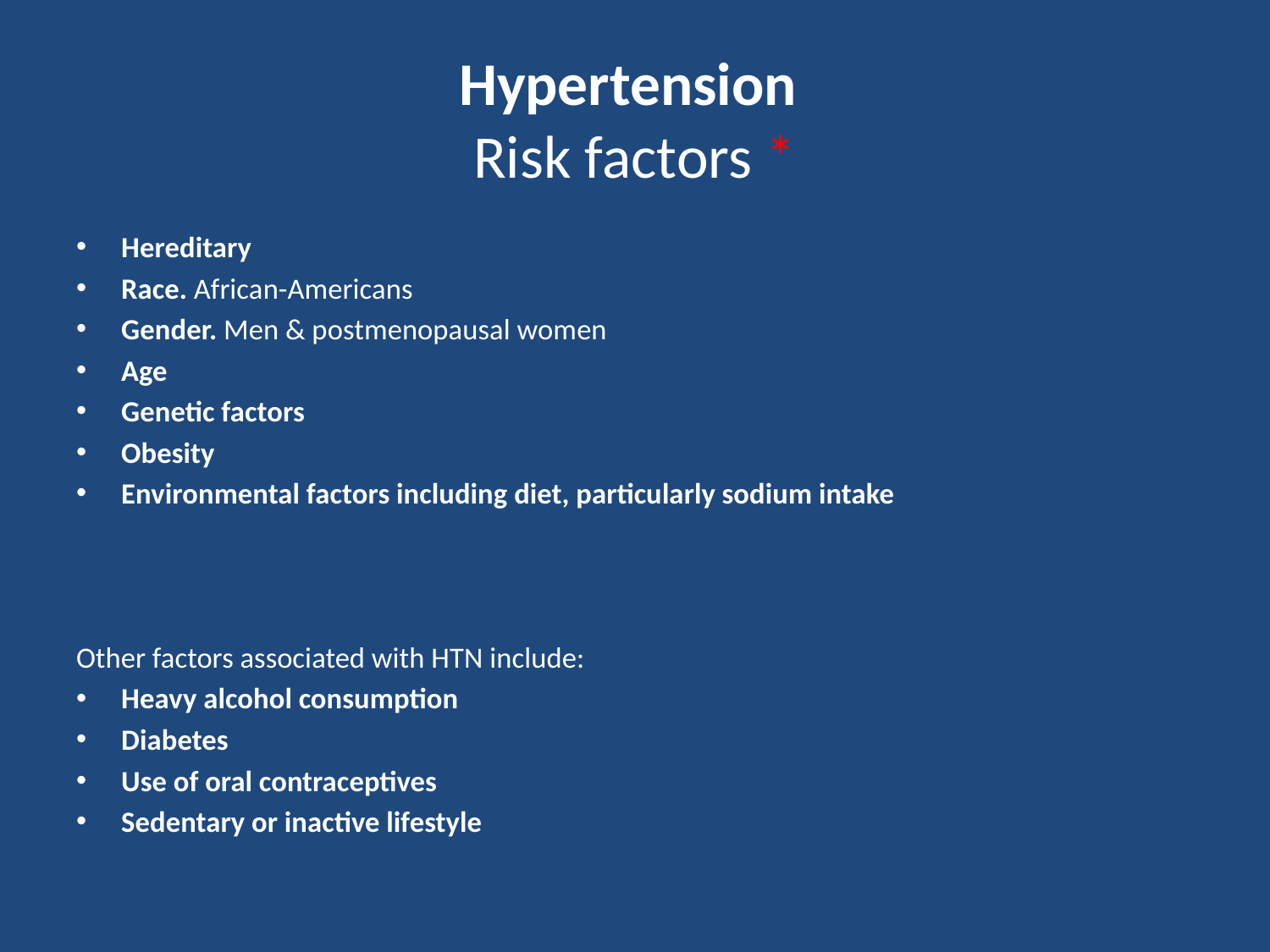

# Hypertension Risk factors *
Hereditary
Race. African-Americans
Gender. Men & postmenopausal women
Age
Genetic factors
Obesity
Environmental factors including diet, particularly sodium intake

Other factors associated with HTN include:
Heavy alcohol consumption
Diabetes
Use of oral contraceptives
Sedentary or inactive lifestyle